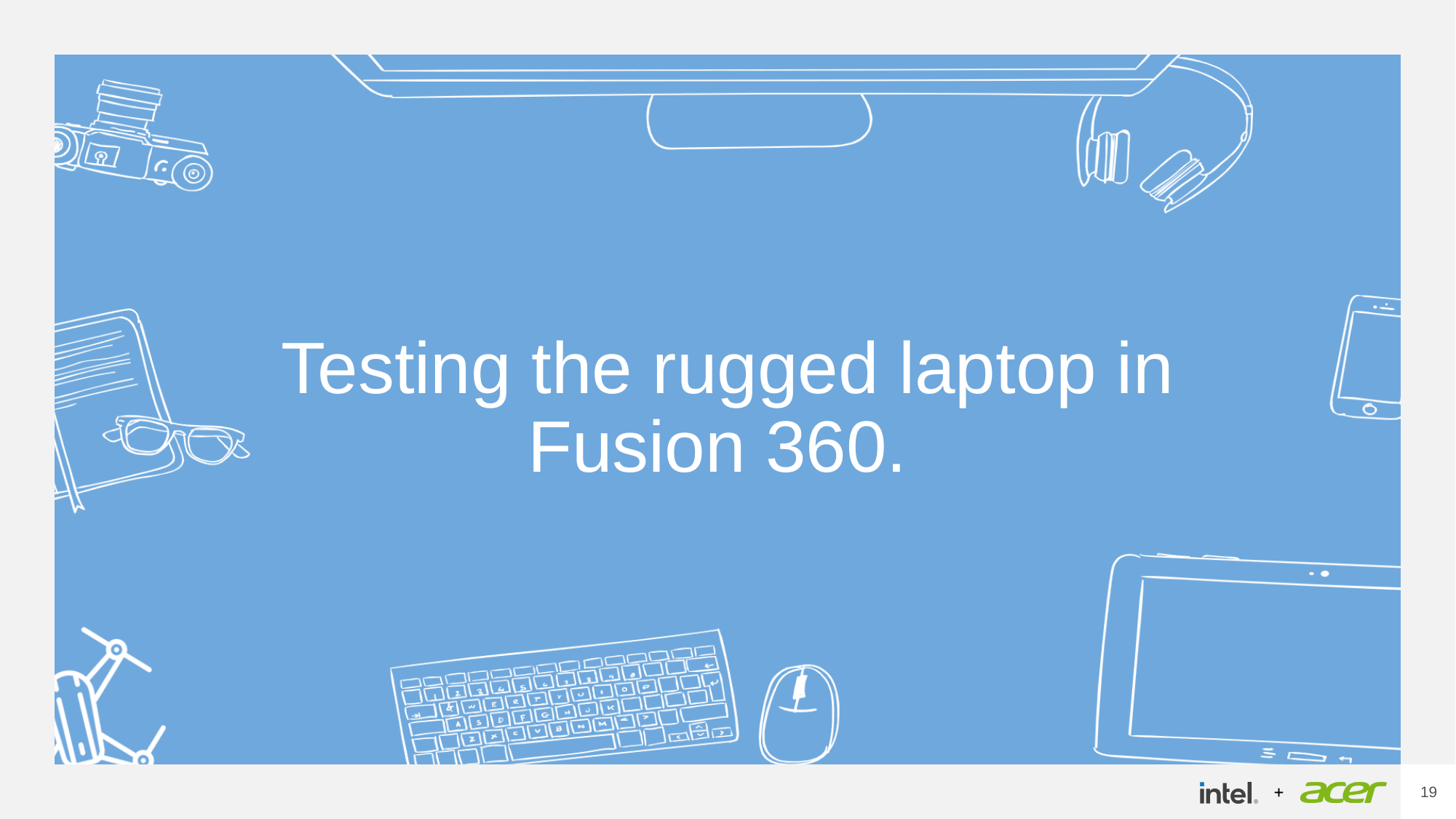

# Testing the rugged laptop in Fusion 360.